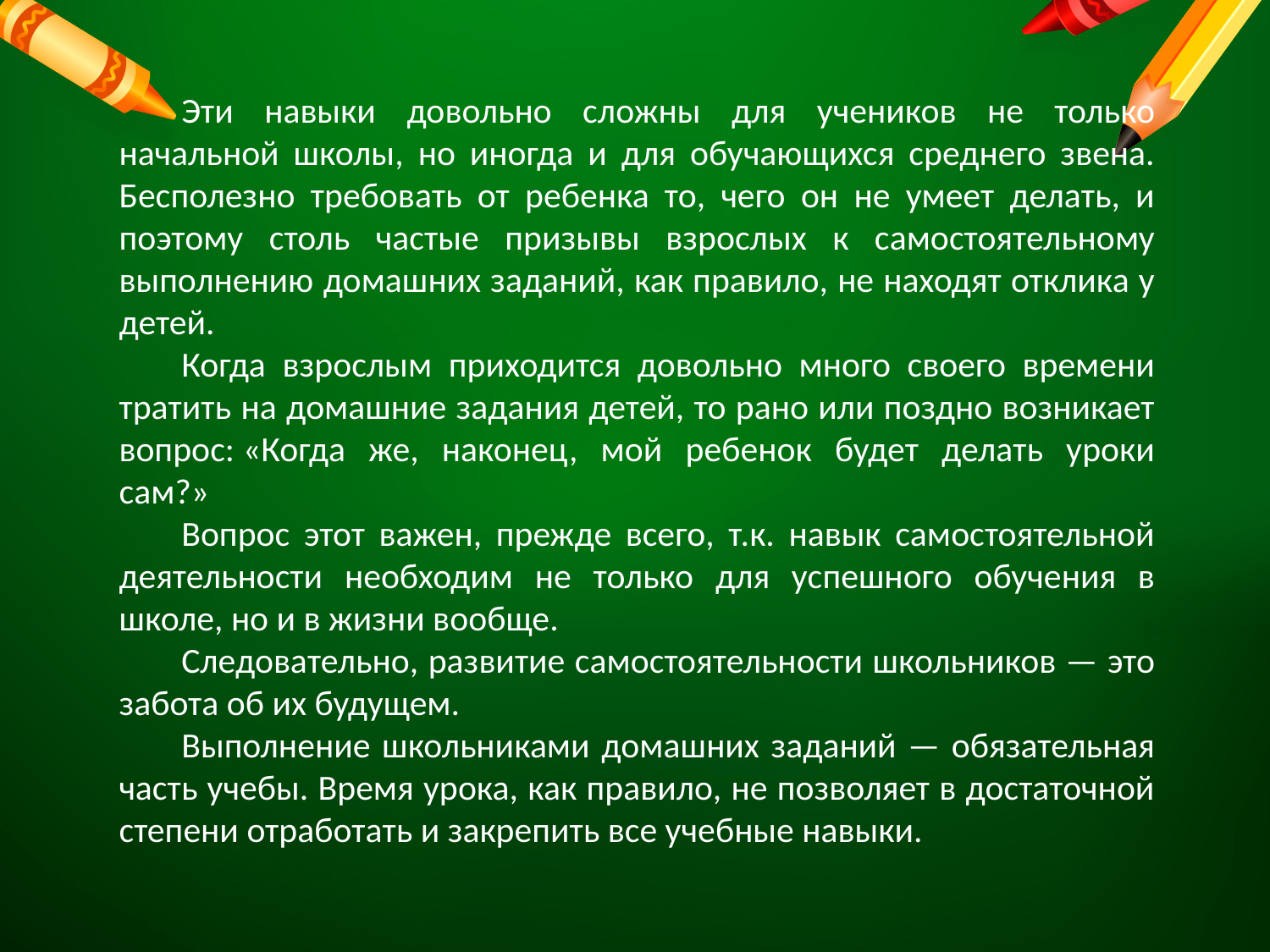

#

Эти навыки довольно сложны для учеников не только начальной школы, но иногда и для обучающихся среднего звена. Бесполезно требовать от ребенка то, чего он не умеет делать, и поэтому столь частые призывы взрослых к самостоятельному выполнению домашних заданий, как правило, не находят отклика у детей.
Когда взрослым приходится довольно много своего времени тратить на домашние задания детей, то рано или поздно возникает вопрос: «Когда же, наконец, мой ребенок будет делать уроки сам?»
Вопрос этот важен, прежде всего, т.к. навык самостоятельной деятельности необходим не только для успешного обучения в школе, но и в жизни вообще.
Следовательно, развитие самостоятельности школьников — это забота об их будущем.
Выполнение школьниками домашних заданий — обязательная часть учебы. Время урока, как правило, не позволяет в достаточной степени отработать и закрепить все учебные навыки.